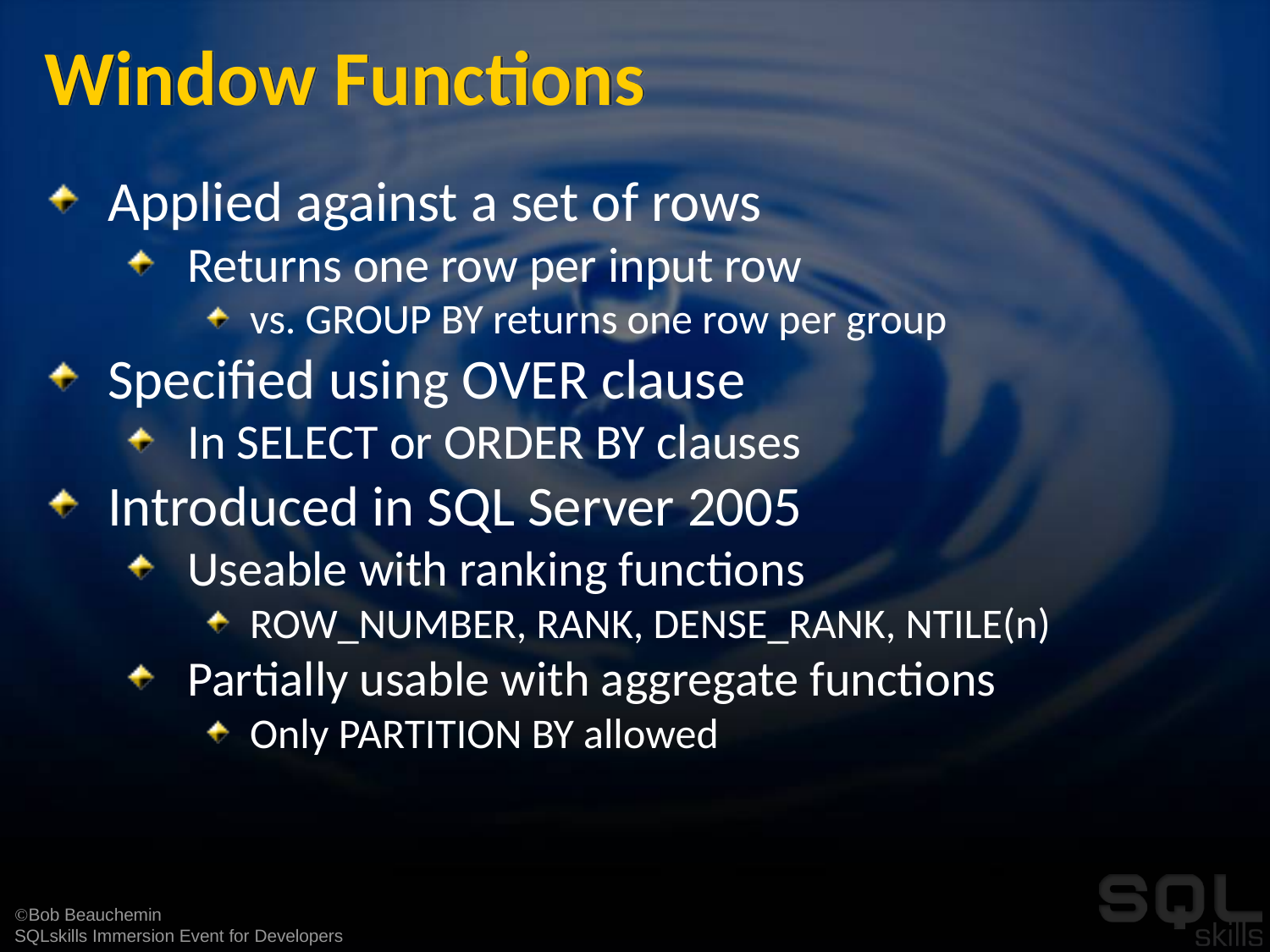

# Window Functions
Applied against a set of rows
Returns one row per input row
vs. GROUP BY returns one row per group
Specified using OVER clause
In SELECT or ORDER BY clauses
Introduced in SQL Server 2005
Useable with ranking functions
ROW_NUMBER, RANK, DENSE_RANK, NTILE(n)
Partially usable with aggregate functions
Only PARTITION BY allowed